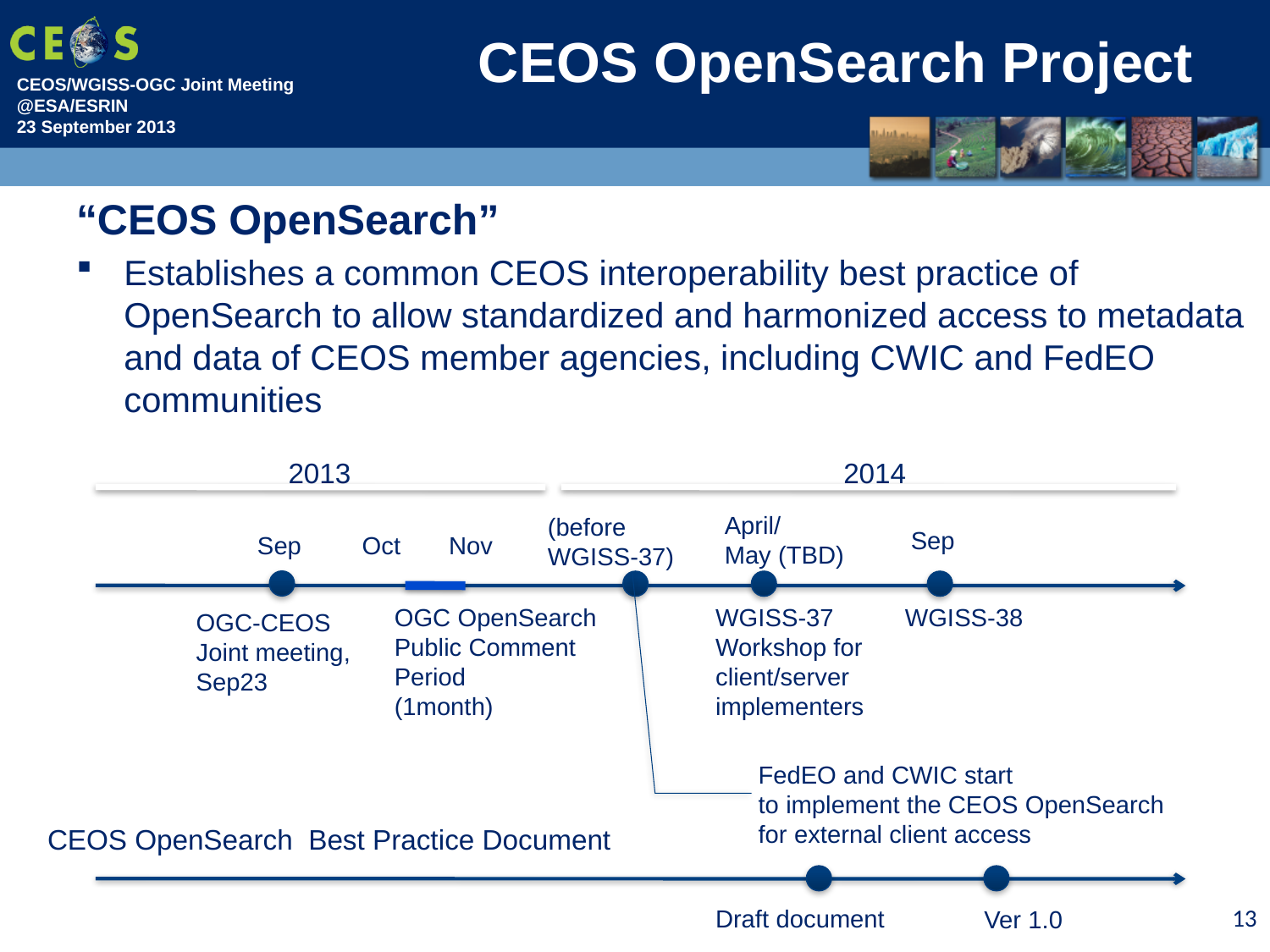

# CEOS OpenSearch Project
“CEOS OpenSearch”
Establishes a common CEOS interoperability best practice of OpenSearch to allow standardized and harmonized access to metadata and data of CEOS member agencies, including CWIC and FedEO communities
2013
2014
April/
May (TBD)
(before
WGISS-37)
Sep
Sep
Oct
Nov

OGC OpenSearch
Public Comment
Period
(1month)
WGISS-37
Workshop for
client/server
implementers
WGISS-38
OGC-CEOS
Joint meeting,
Sep23
FedEO and CWIC start
to implement the CEOS OpenSearch
for external client access
CEOS OpenSearch  Best Practice Document

13
Draft document
Ver 1.0